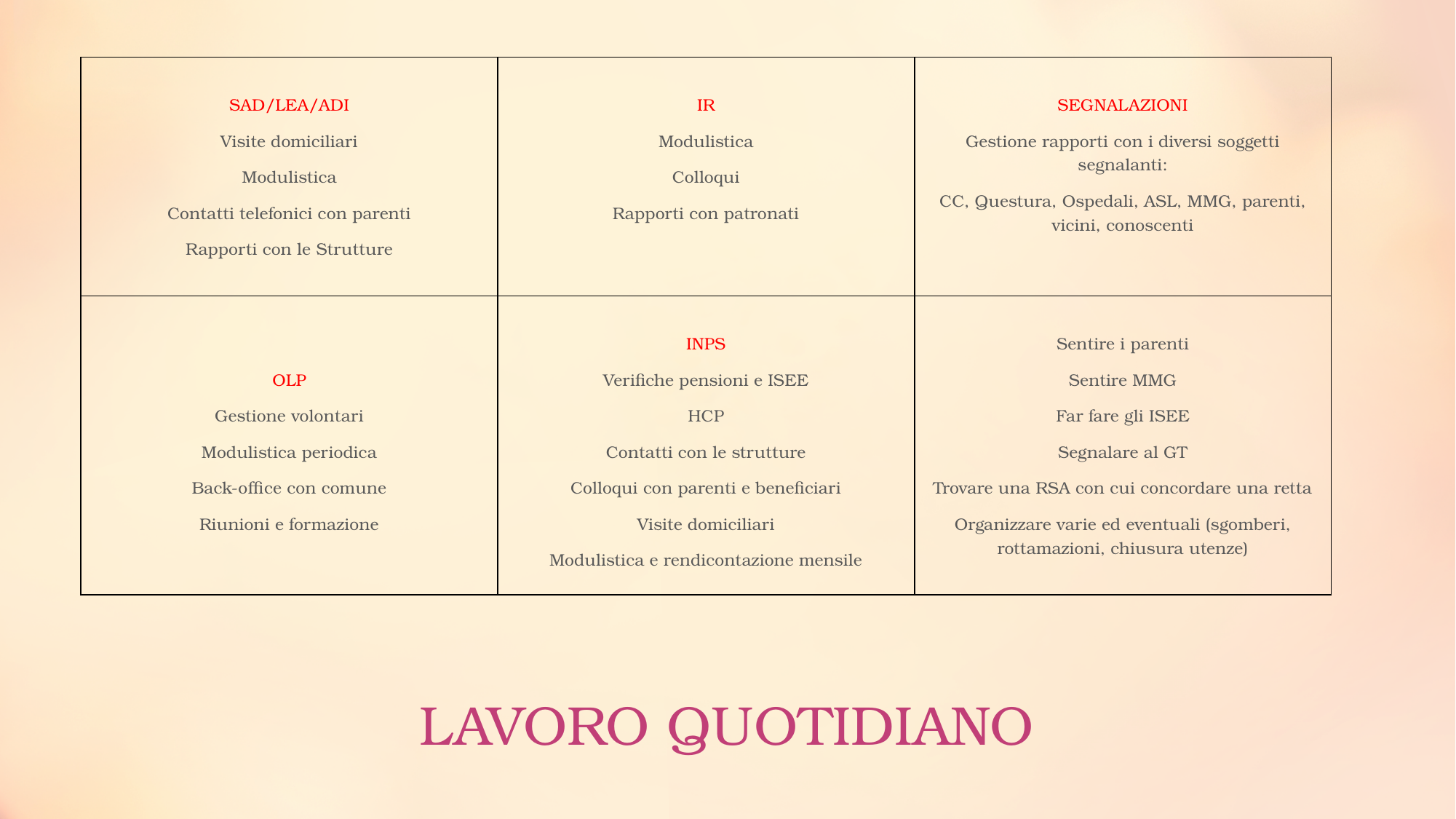

# LAVORO QUOTIDIANO
| SAD/LEA/ADI Visite domiciliari Modulistica Contatti telefonici con parenti Rapporti con le Strutture | IR Modulistica Colloqui Rapporti con patronati | SEGNALAZIONI Gestione rapporti con i diversi soggetti segnalanti: CC, Questura, Ospedali, ASL, MMG, parenti, vicini, conoscenti |
| --- | --- | --- |
| OLP Gestione volontari Modulistica periodica Back-office con comune Riunioni e formazione | INPS Verifiche pensioni e ISEE HCP Contatti con le strutture Colloqui con parenti e beneficiari Visite domiciliari Modulistica e rendicontazione mensile | Sentire i parenti Sentire MMG Far fare gli ISEE Segnalare al GT Trovare una RSA con cui concordare una retta Organizzare varie ed eventuali (sgomberi, rottamazioni, chiusura utenze) |